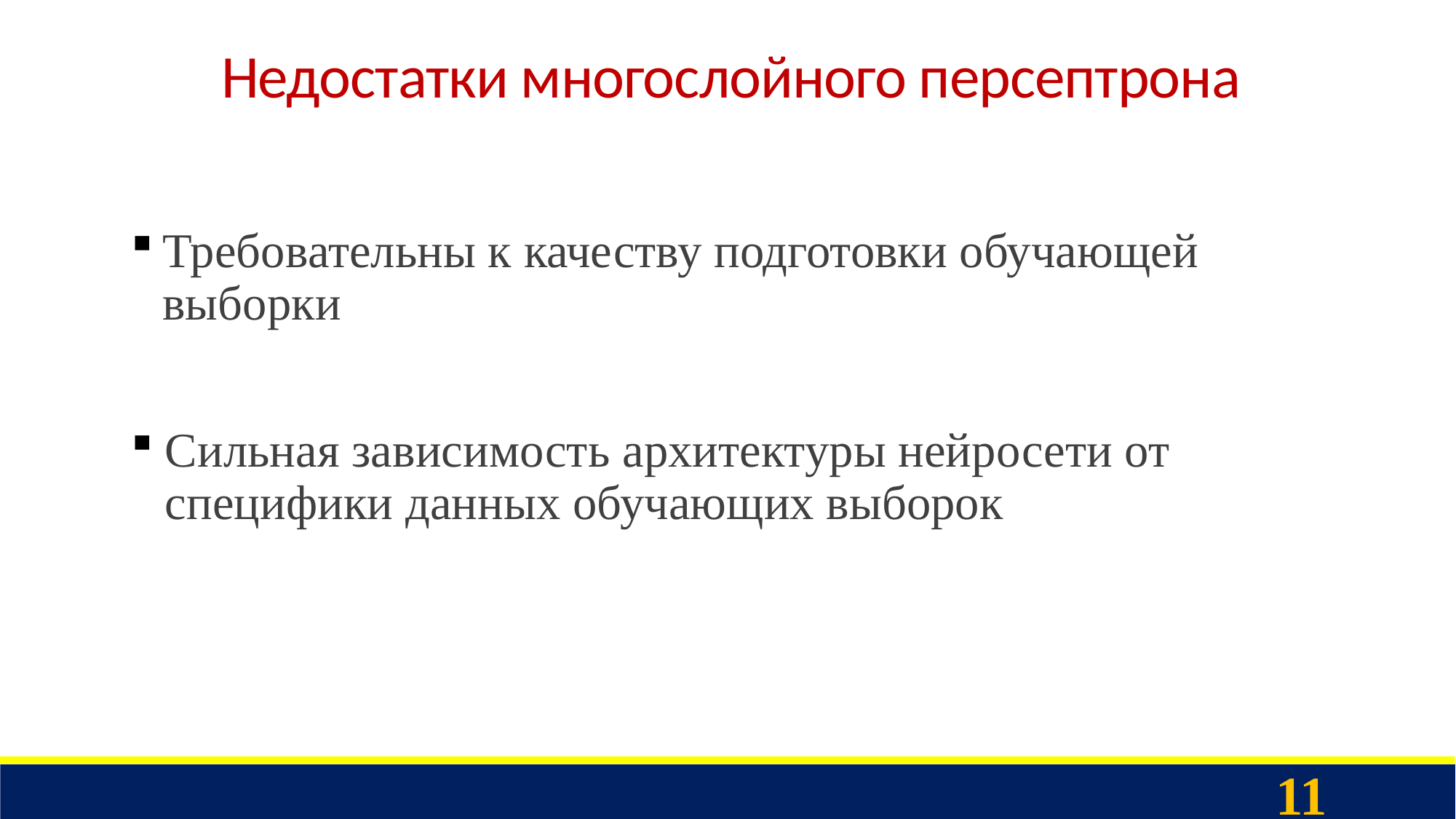

# Недостатки многослойного персептрона
Требовательны к качеству подготовки обучающей выборки

Сильная зависимость архитектуры нейросети от специфики данных обучающих выборок

11